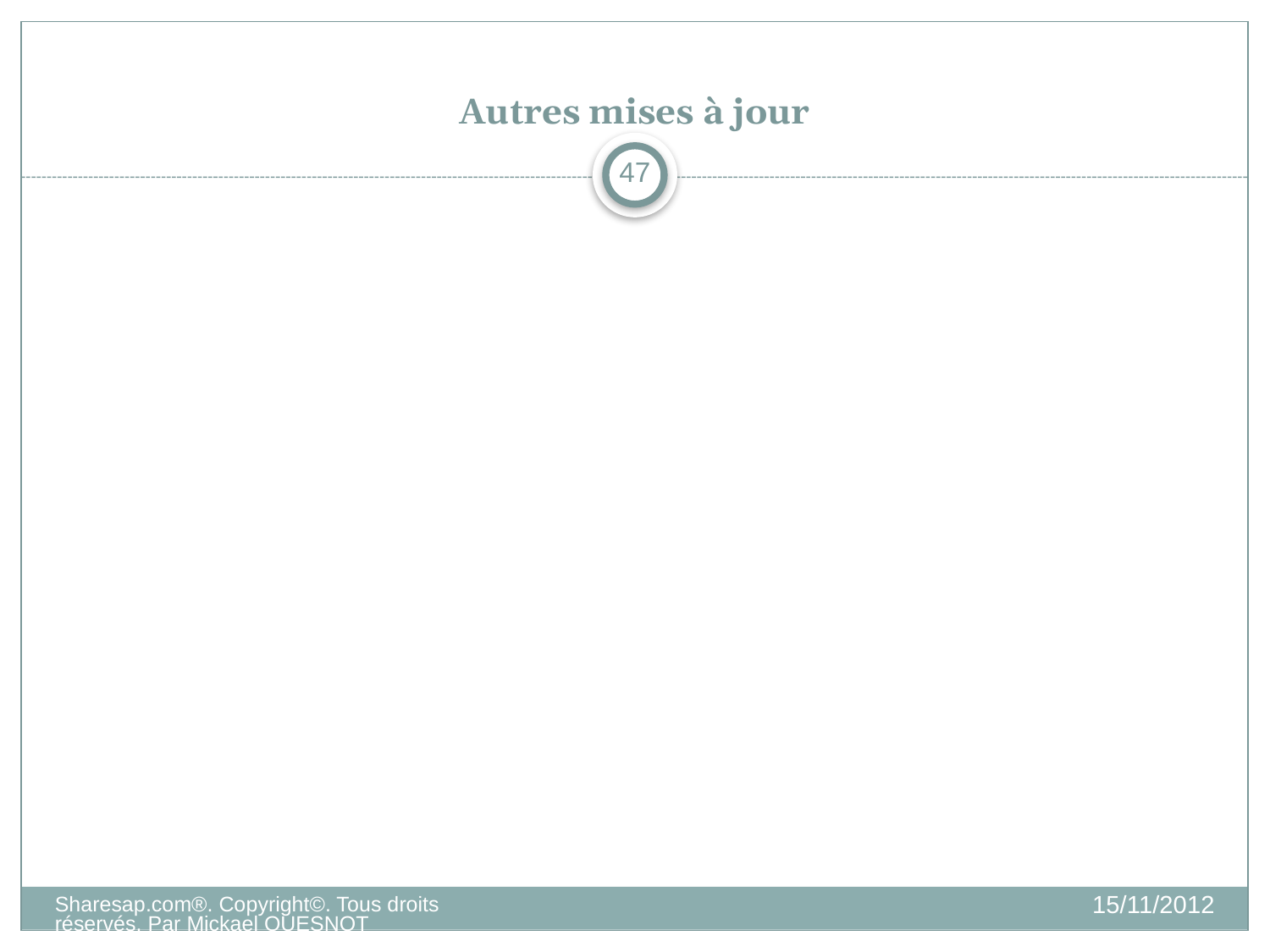

# Autres mises à jour
47
15/11/2012
Sharesap.com®. Copyright©. Tous droits réservés. Par Mickael QUESNOT